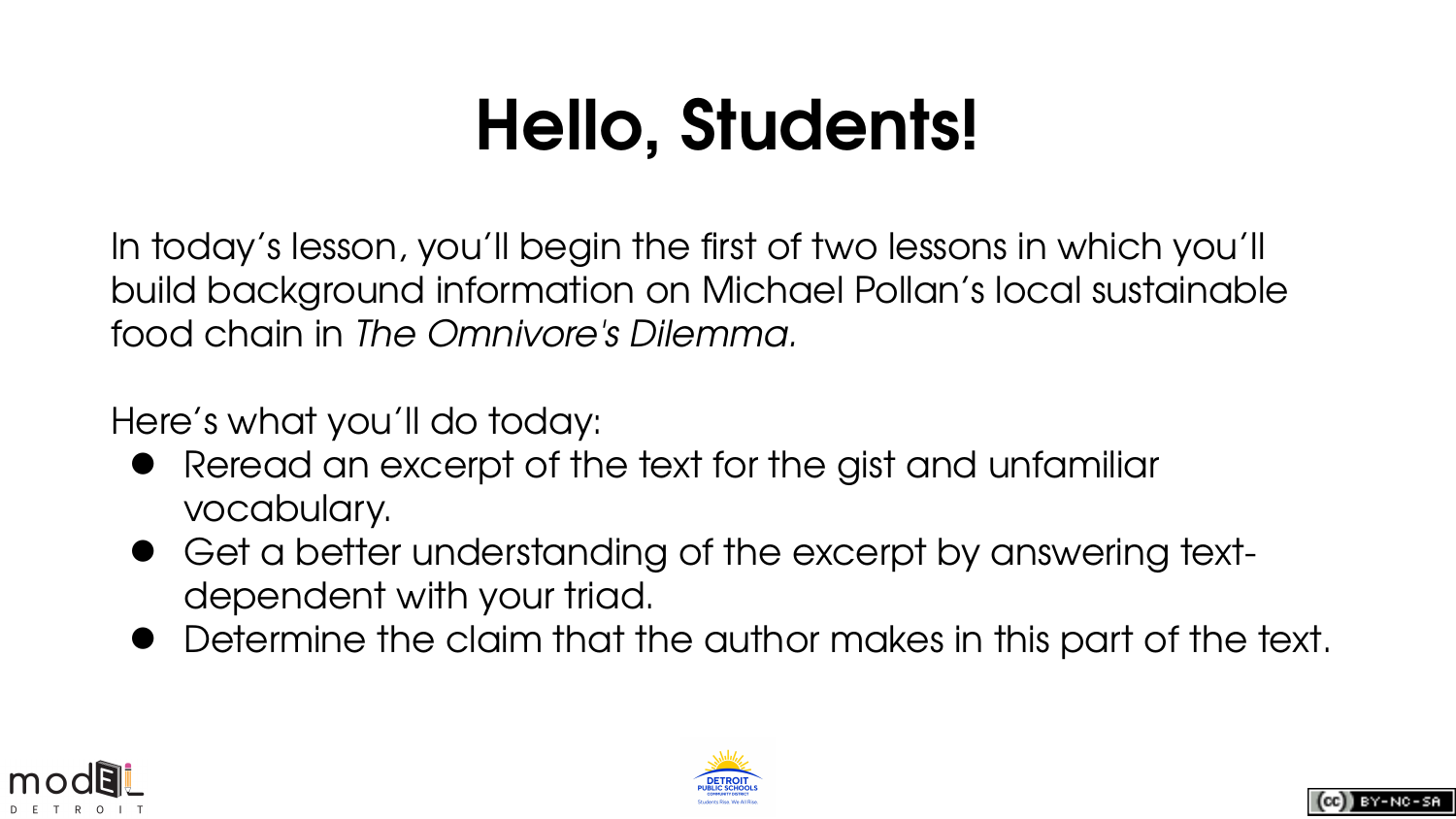

# Hello, Students!
In today’s lesson, you’ll begin the first of two lessons in which you’ll build background information on Michael Pollan’s local sustainable food chain in The Omnivore's Dilemma.

Here’s what you’ll do today:
Reread an excerpt of the text for the gist and unfamiliar vocabulary.
Get a better understanding of the excerpt by answering text-dependent with your triad.
Determine the claim that the author makes in this part of the text.